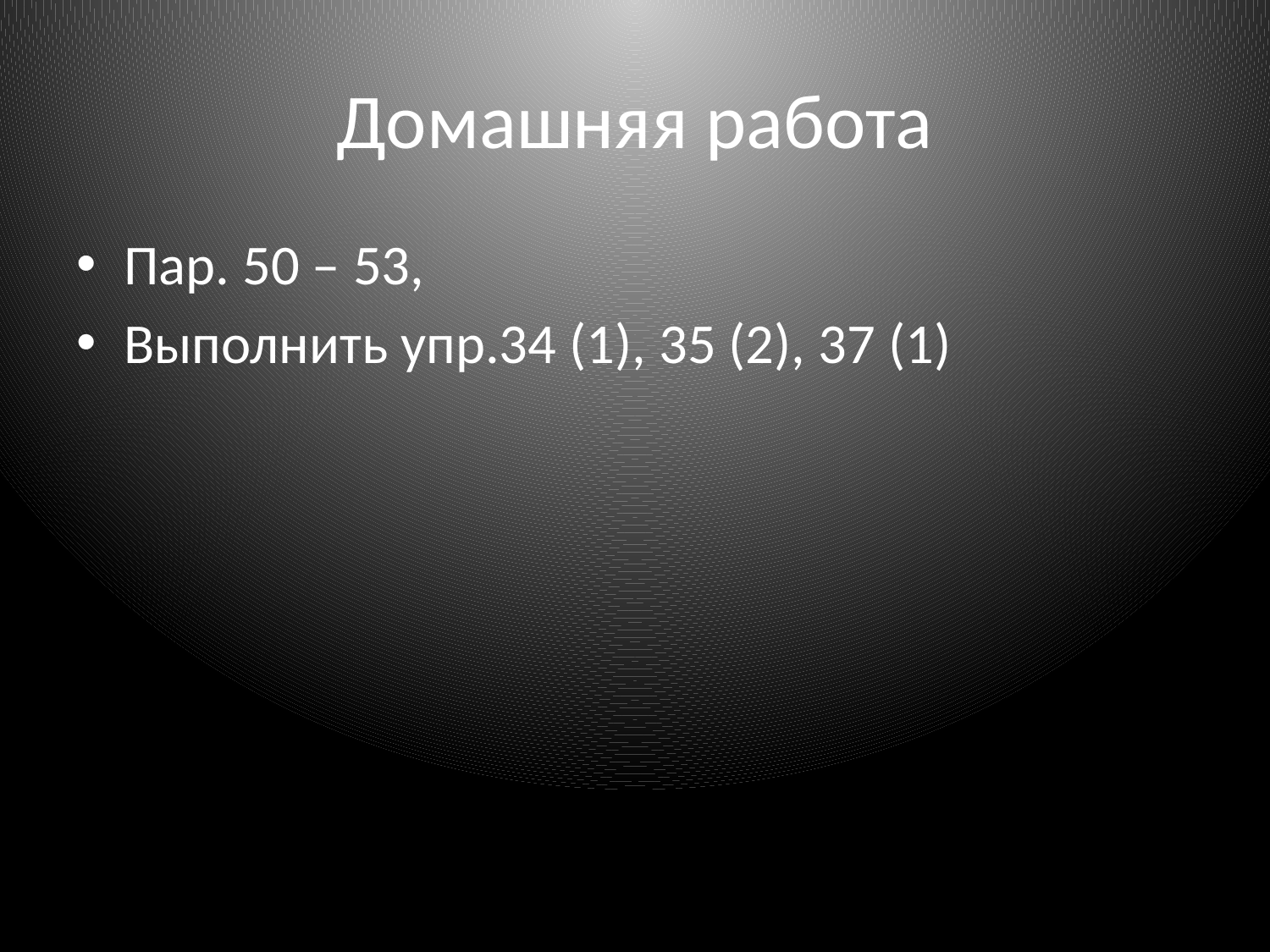

# Домашняя работа
Пар. 50 – 53,
Выполнить упр.34 (1), 35 (2), 37 (1)